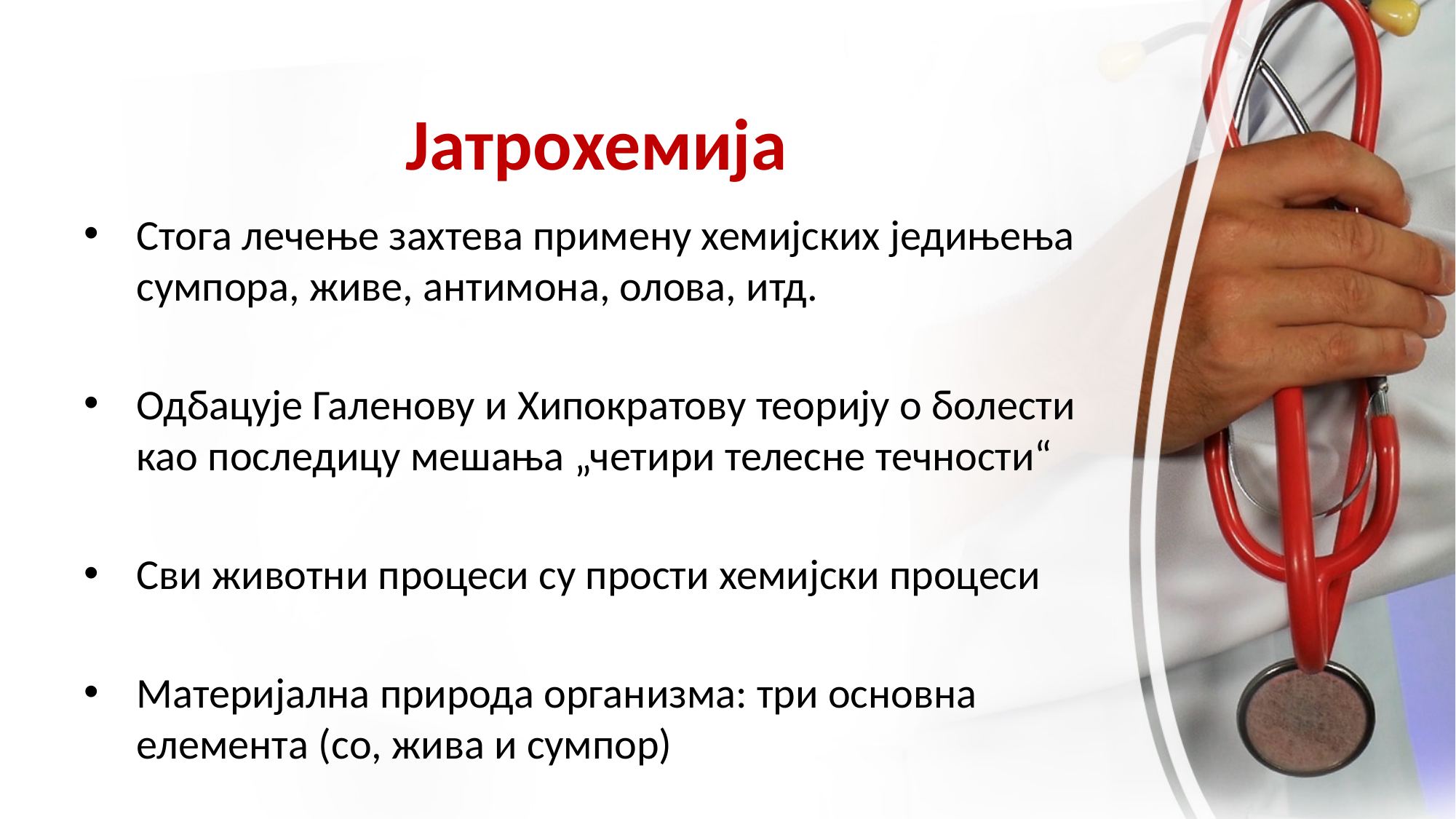

# Јатрохемија
Стога лечење захтева примену хемијских једињења сумпора, живе, антимона, олова, итд.

Одбацује Галенову и Хипократову теорију о болести као последицу мешања „четири телесне течности“

Сви животни процеси су прости хемијски процеси

Материјална природа организма: три основна елемента (со, жива и сумпор)